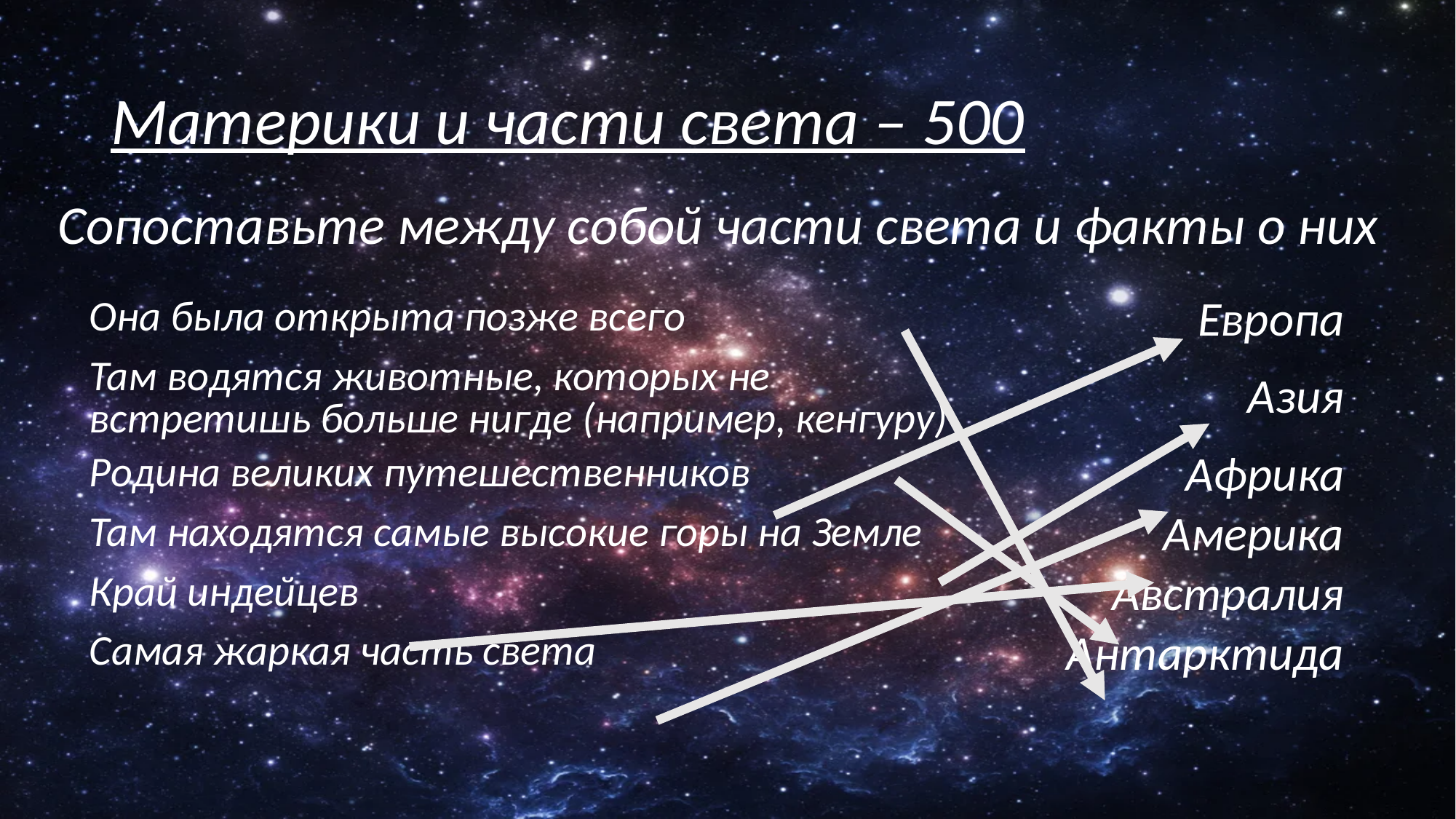

# Материки и части света – 500
Сопоставьте между собой части света и факты о них
| Она была открыта позже всего | Европа |
| --- | --- |
| Там водятся животные, которых не встретишь больше нигде (например, кенгуру) | Азия |
| Родина великих путешественников | Африка |
| Там находятся самые высокие горы на Земле | Америка |
| Край индейцев | Австралия |
| Самая жаркая часть света | Антарктида |